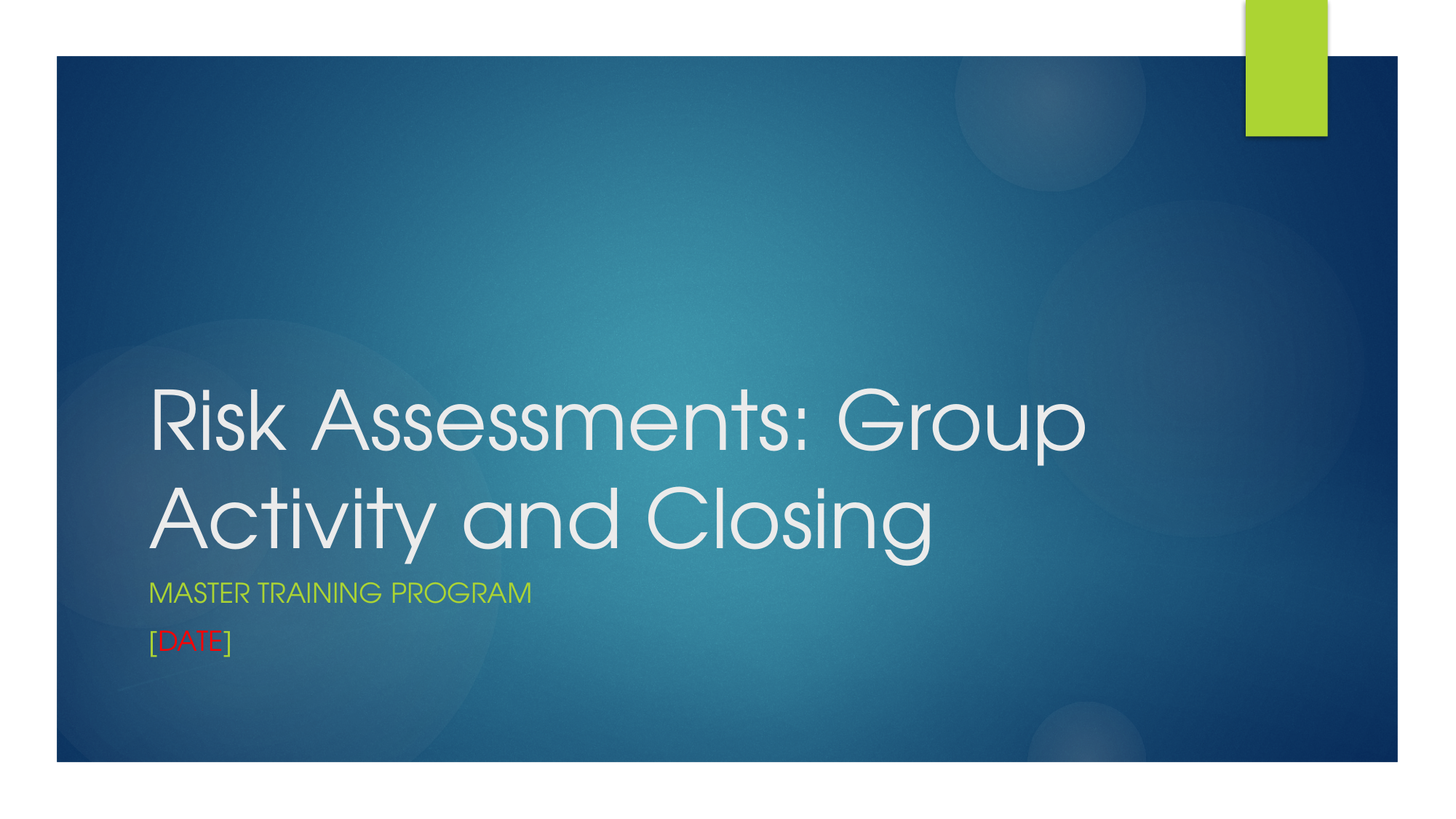

# Risk Assessments: Group Activity and Closing
Master training program
[Date]